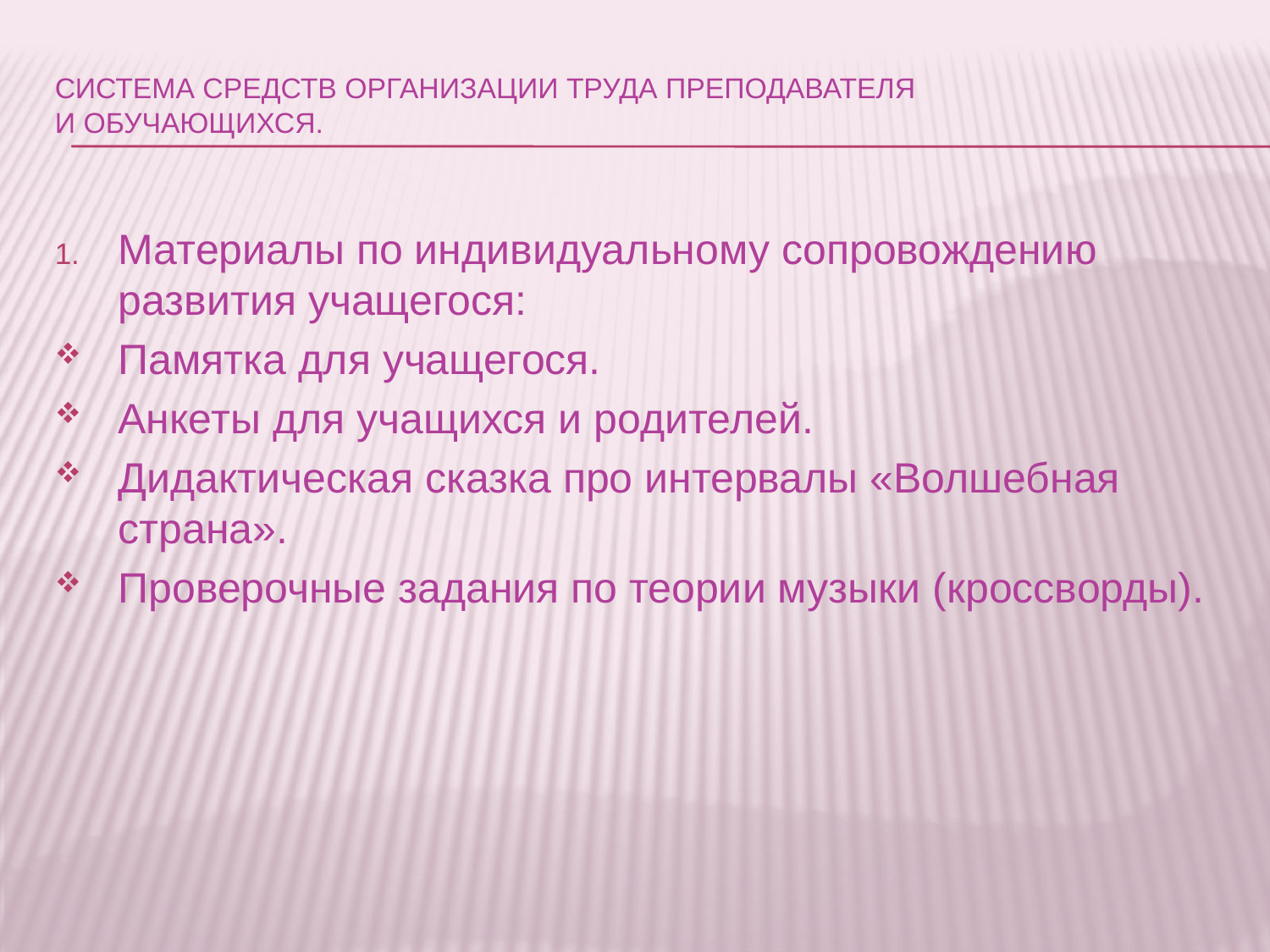

# Система средств организации труда преподавателя и обучающихся.
Материалы по индивидуальному сопровождению развития учащегося:
Памятка для учащегося.
Анкеты для учащихся и родителей.
Дидактическая сказка про интервалы «Волшебная страна».
Проверочные задания по теории музыки (кроссворды).